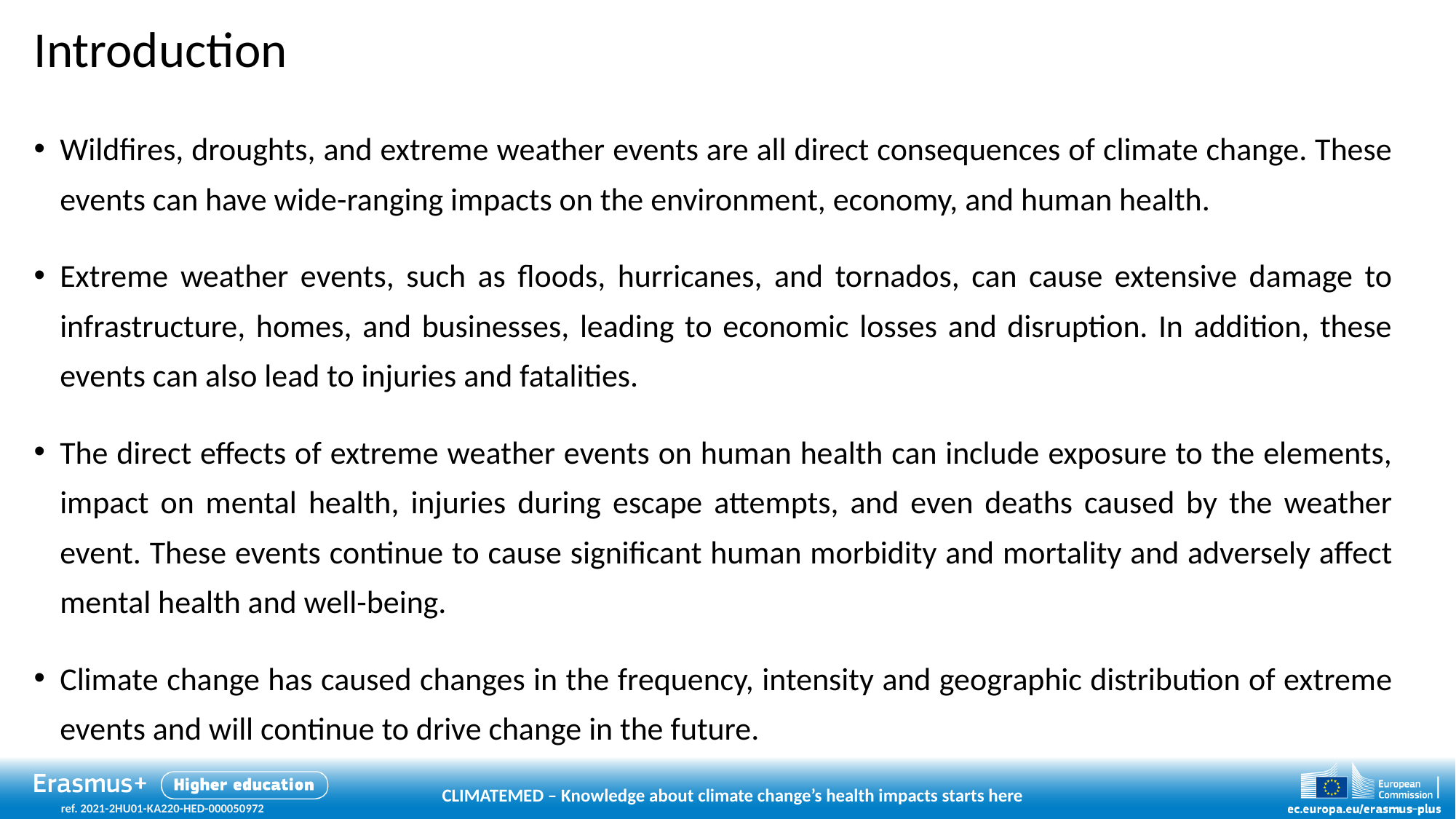

# Introduction
Wildfires, droughts, and extreme weather events are all direct consequences of climate change. These events can have wide-ranging impacts on the environment, economy, and human health.
Extreme weather events, such as floods, hurricanes, and tornados, can cause extensive damage to infrastructure, homes, and businesses, leading to economic losses and disruption. In addition, these events can also lead to injuries and fatalities.
The direct effects of extreme weather events on human health can include exposure to the elements, impact on mental health, injuries during escape attempts, and even deaths caused by the weather event. These events continue to cause significant human morbidity and mortality and adversely affect mental health and well-being.
Climate change has caused changes in the frequency, intensity and geographic distribution of extreme events and will continue to drive change in the future.